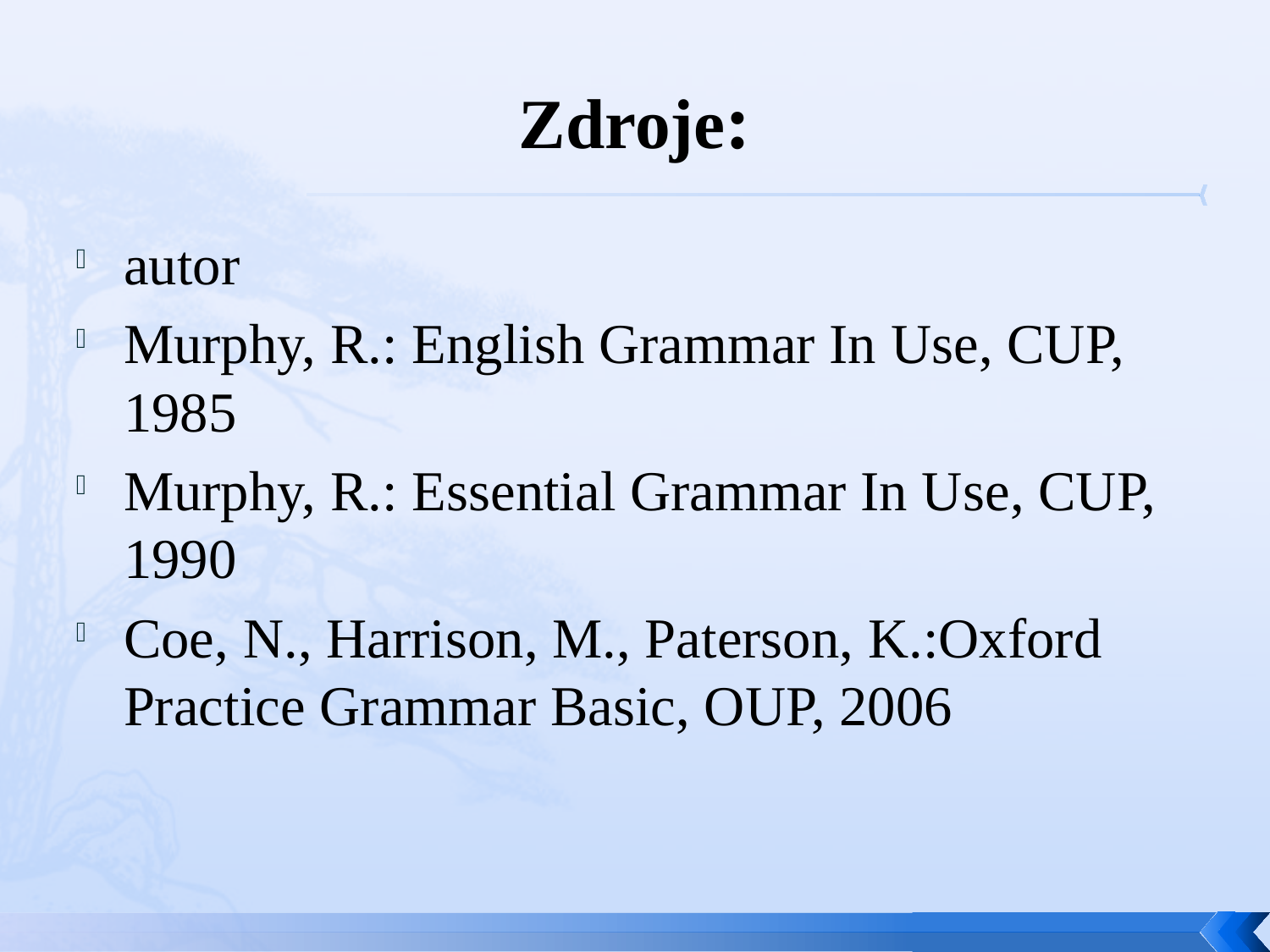

# Zdroje:
autor
Murphy, R.: English Grammar In Use, CUP, 1985
Murphy, R.: Essential Grammar In Use, CUP, 1990
Coe, N., Harrison, M., Paterson, K.:Oxford Practice Grammar Basic, OUP, 2006